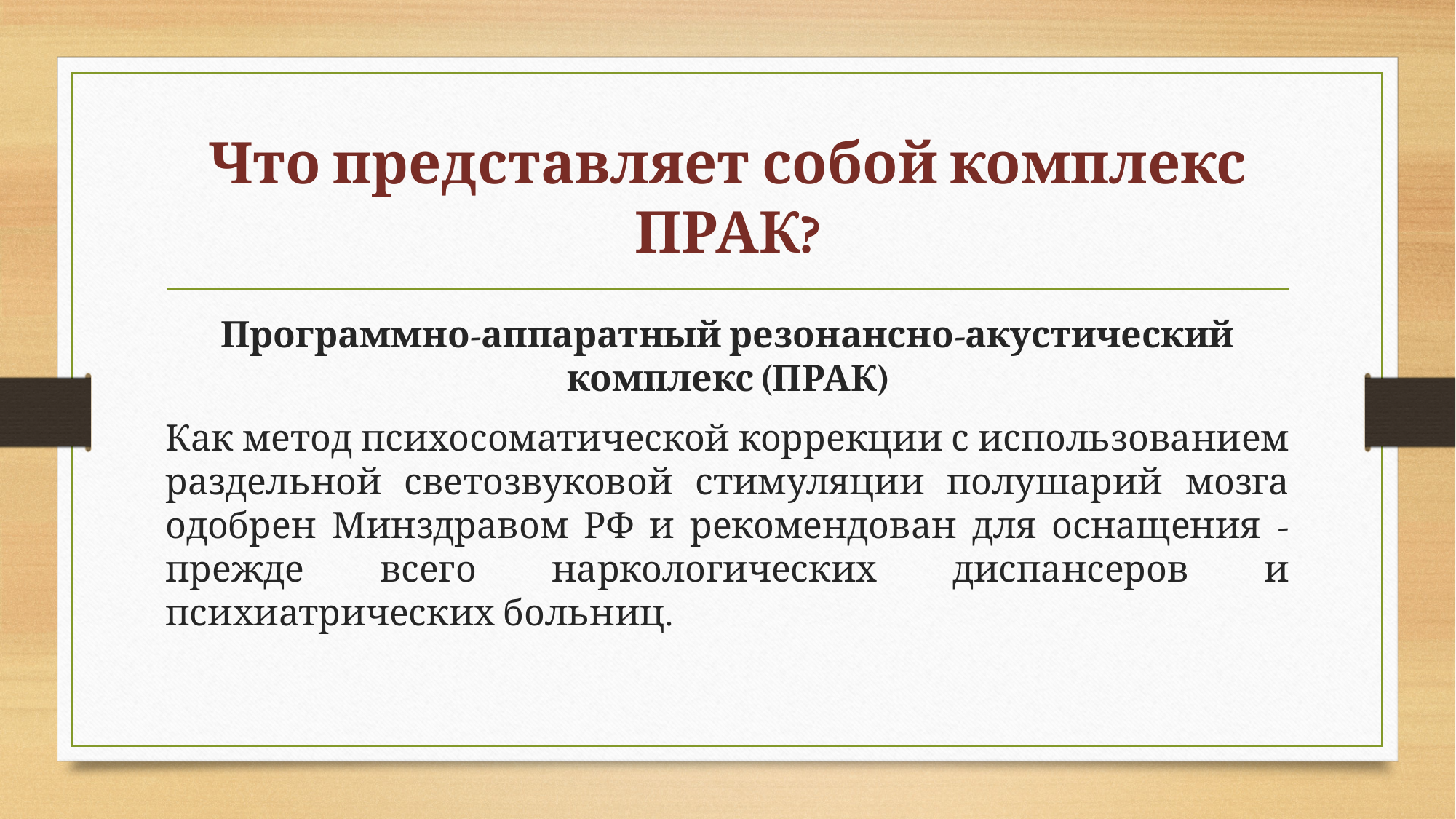

# Что представляет собой комплекс ПРАК?
Программно-аппаратный резонансно-акустический комплекс (ПРАК)
Как метод психосоматической коррекции с использованием раздельной светозвуковой стимуляции полушарий мозга одобрен Минздравом РФ и рекомендован для оснащения - прежде всего наркологических диспансеров и психиатрических больниц.